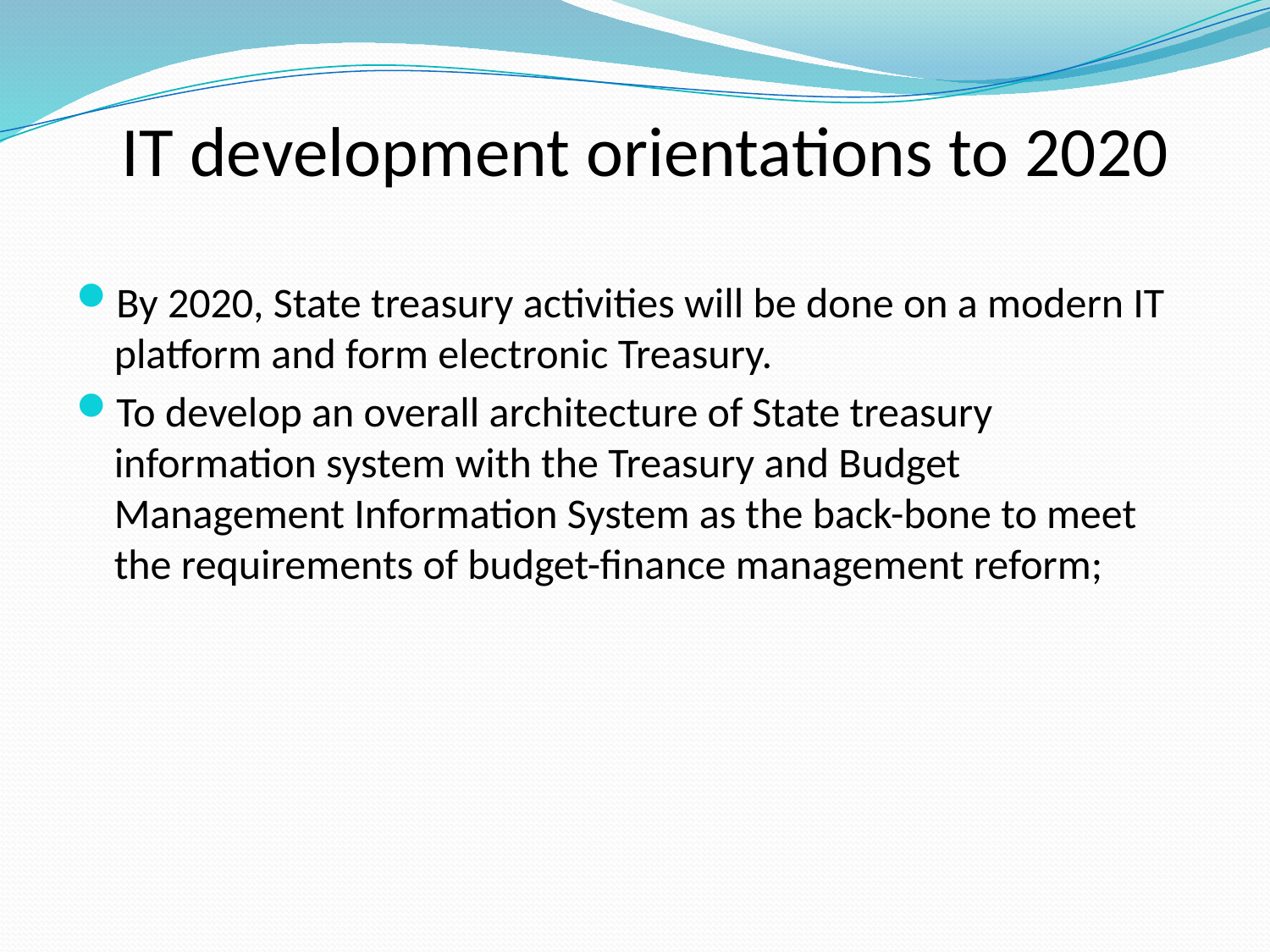

# IT development orientations to 2020
By 2020, State treasury activities will be done on a modern IT platform and form electronic Treasury.
To develop an overall architecture of State treasury information system with the Treasury and Budget Management Information System as the back-bone to meet the requirements of budget-finance management reform;